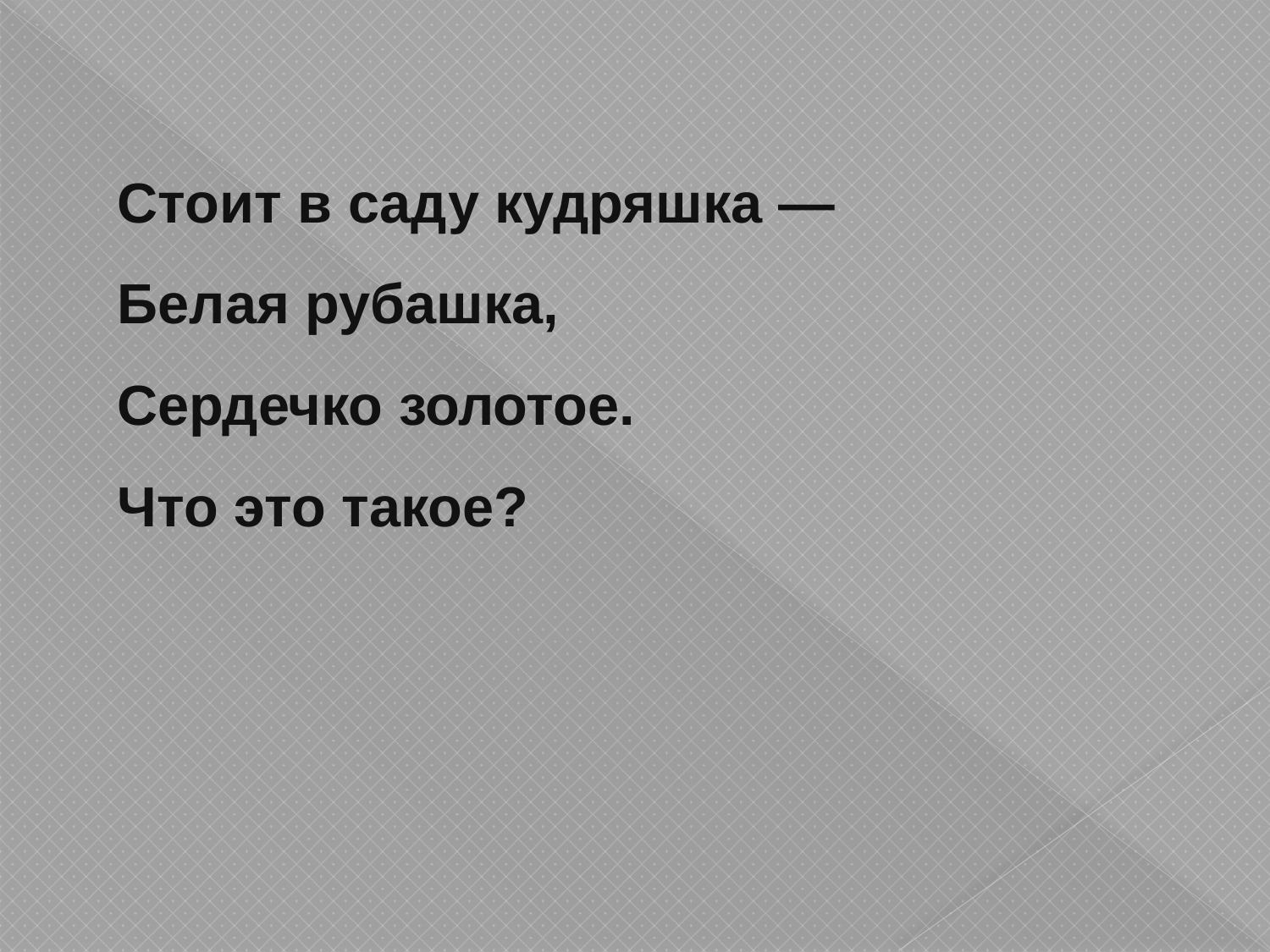

Стоит в саду кудряшка — Белая рубашка,
Сердечко золотое.
Что это такое?